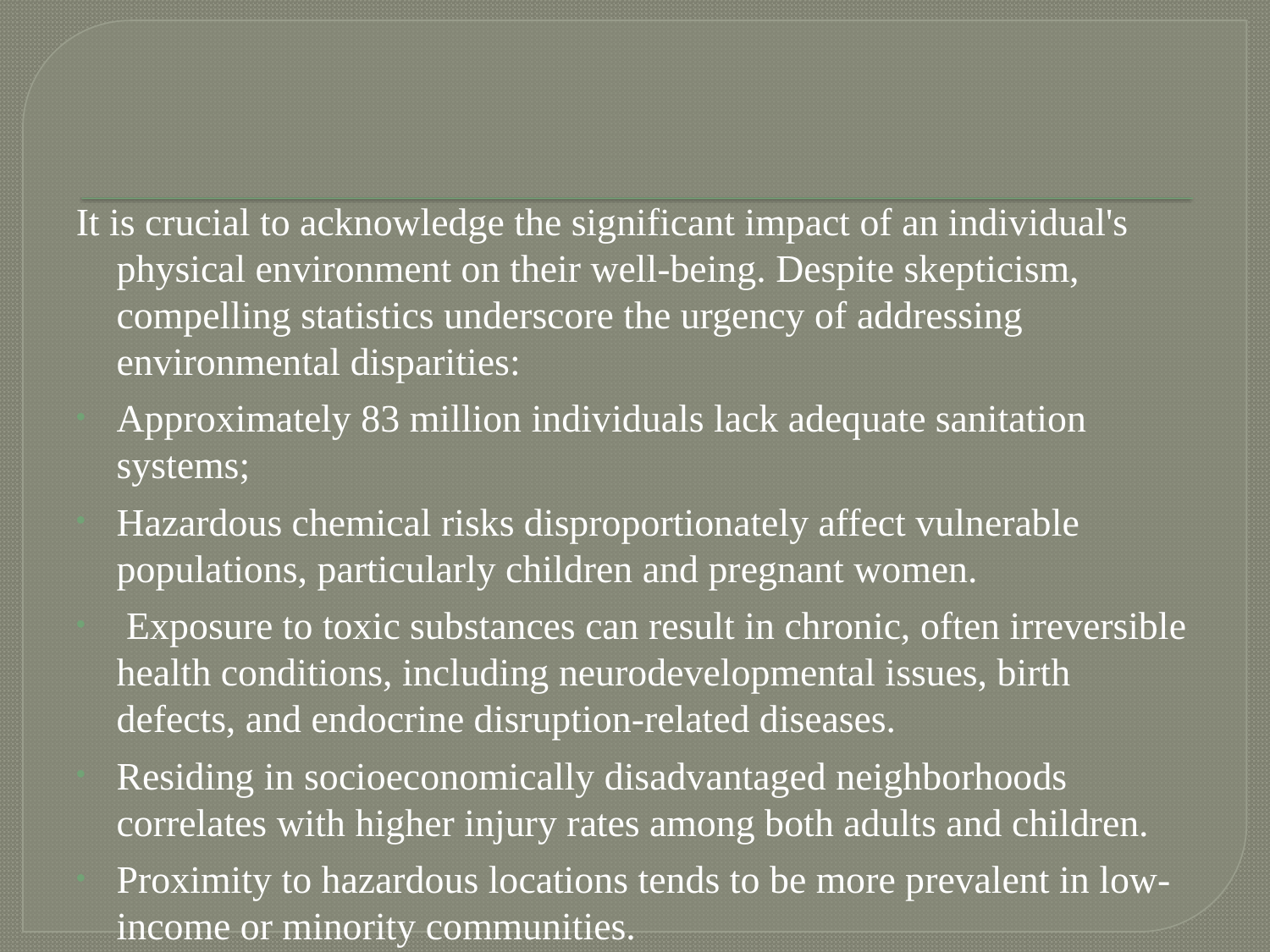

#
It is crucial to acknowledge the significant impact of an individual's physical environment on their well-being. Despite skepticism, compelling statistics underscore the urgency of addressing environmental disparities:
Approximately 83 million individuals lack adequate sanitation systems;
Hazardous chemical risks disproportionately affect vulnerable populations, particularly children and pregnant women.
 Exposure to toxic substances can result in chronic, often irreversible health conditions, including neurodevelopmental issues, birth defects, and endocrine disruption-related diseases.
Residing in socioeconomically disadvantaged neighborhoods correlates with higher injury rates among both adults and children.
Proximity to hazardous locations tends to be more prevalent in low-income or minority communities.